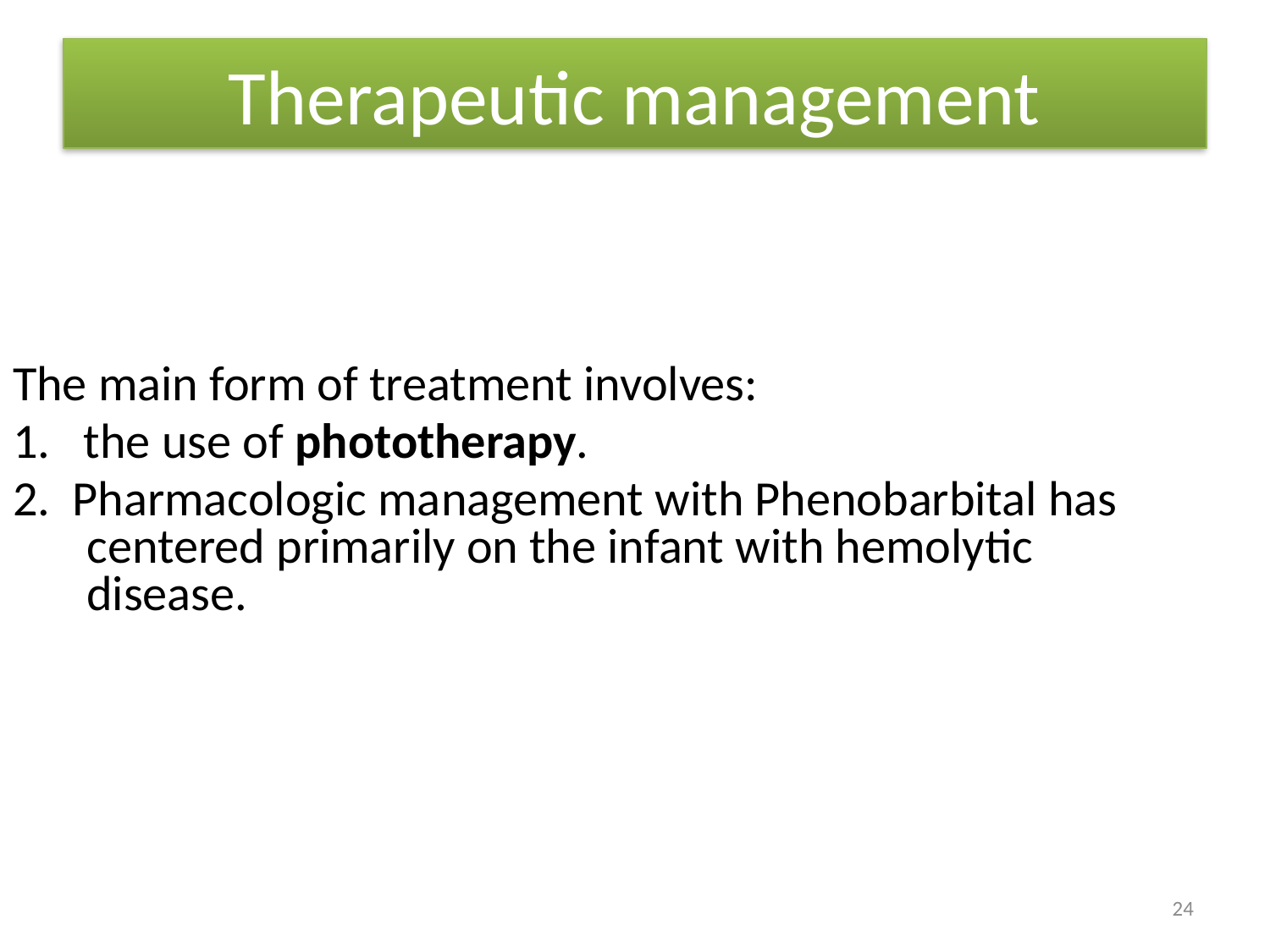

# Therapeutic management

The main form of treatment involves:
1.   the use of phototherapy.
2.  Pharmacologic management with Phenobarbital has centered primarily on the infant with hemolytic disease.

24